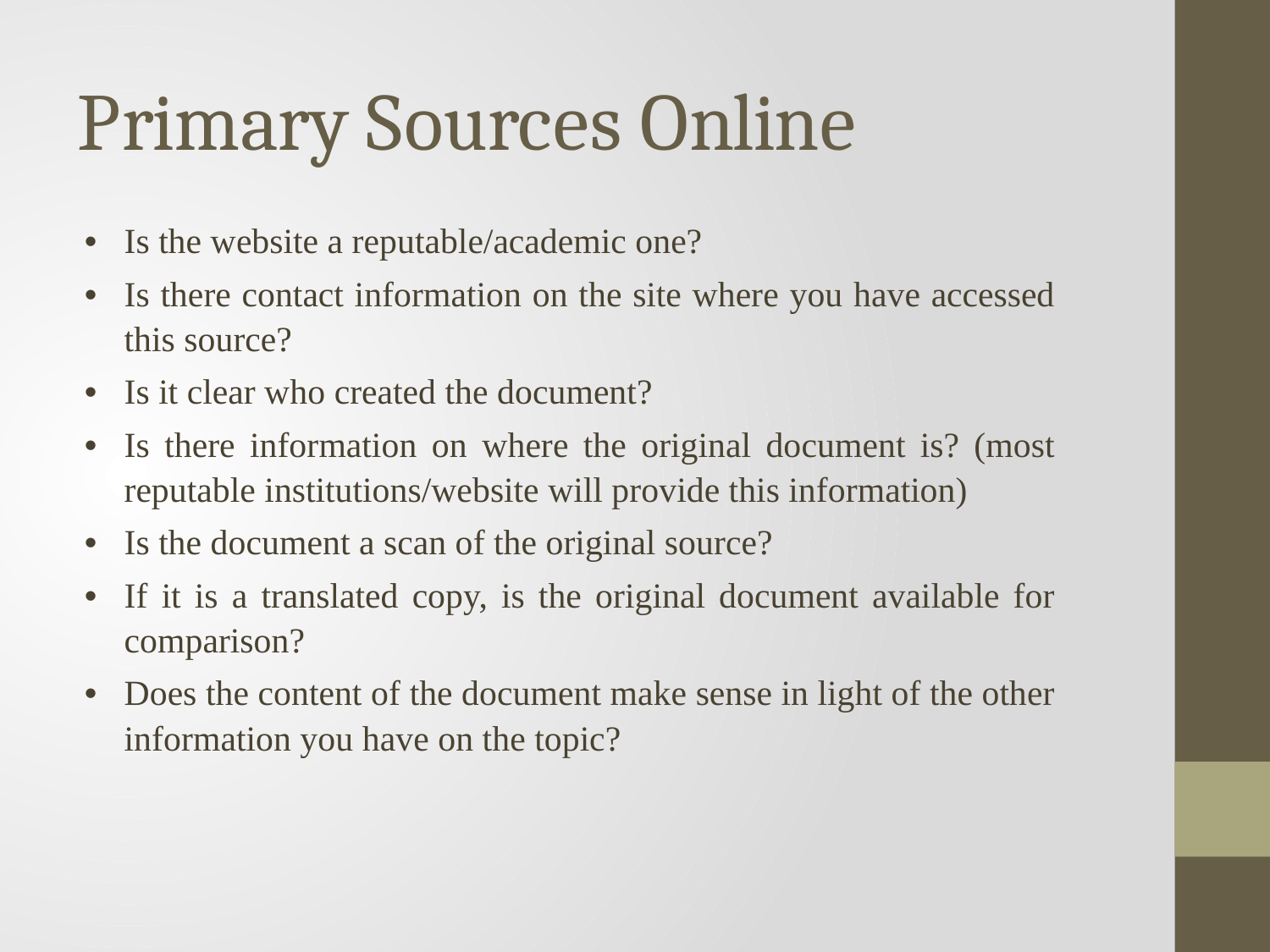

# Primary Sources Online
| Is the website a reputable/academic one? Is there contact information on the site where you have accessed this source? Is it clear who created the document? Is there information on where the original document is? (most reputable institutions/website will provide this information) Is the document a scan of the original source? If it is a translated copy, is the original document available for comparison? Does the content of the document make sense in light of the other information you have on the topic? |
| --- |